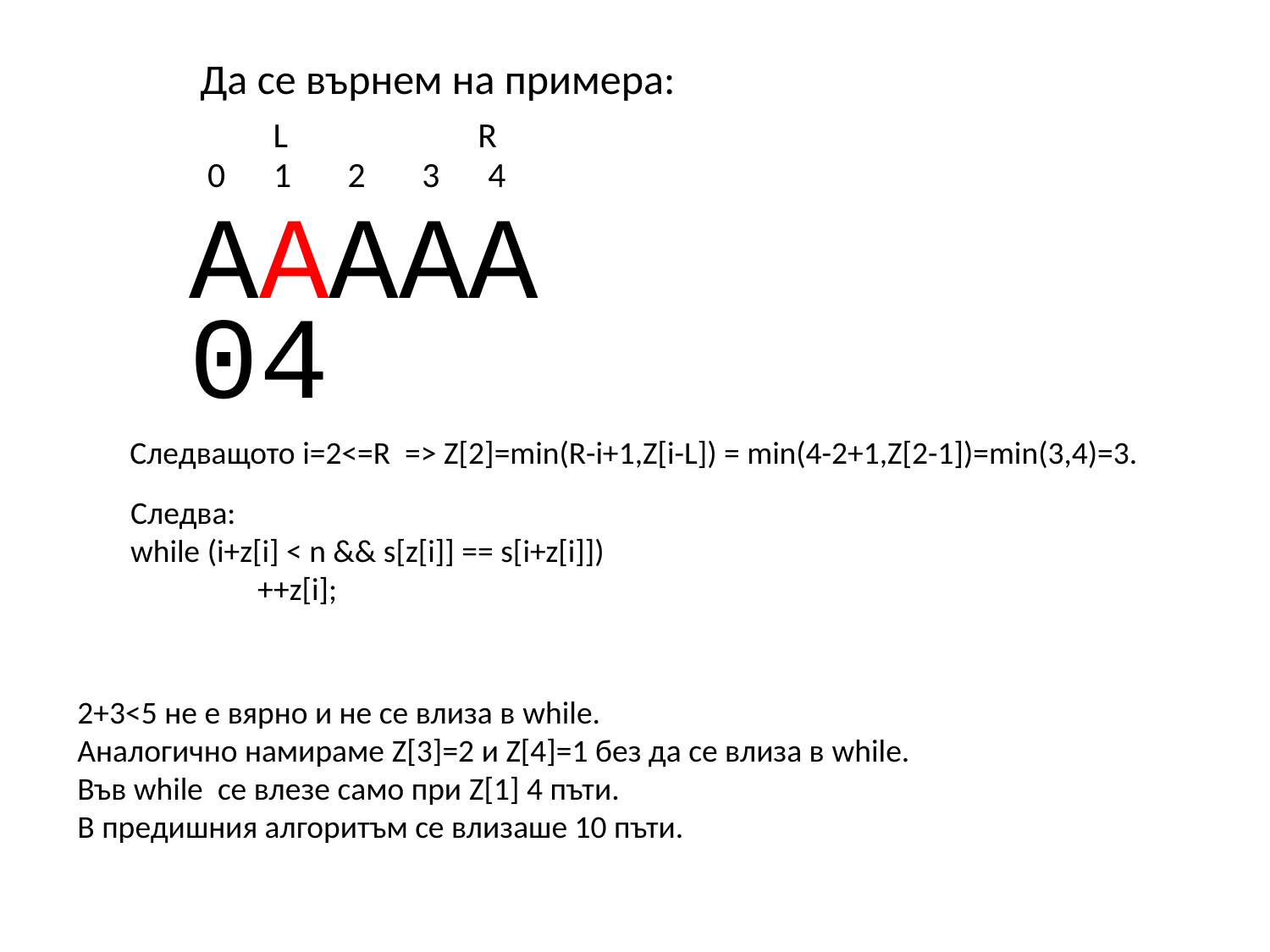

Да се върнем на примера:
L
R
0      1       2       3      4
AAAAA
04
Следващото i=2<=R  => Z[2]=min(R-i+1,Z[i-L]) = min(4-2+1,Z[2-1])=min(3,4)=3.
Следва:
while (i+z[i] < n && s[z[i]] == s[i+z[i]])
	++z[i];
2+3<5 не е вярно и не се влиза в while.
Аналогично намираме Z[3]=2 и Z[4]=1 без да се влиза в while.
Във while  се влезе само при Z[1] 4 пъти.
В предишния алгоритъм се влизаше 10 пъти.